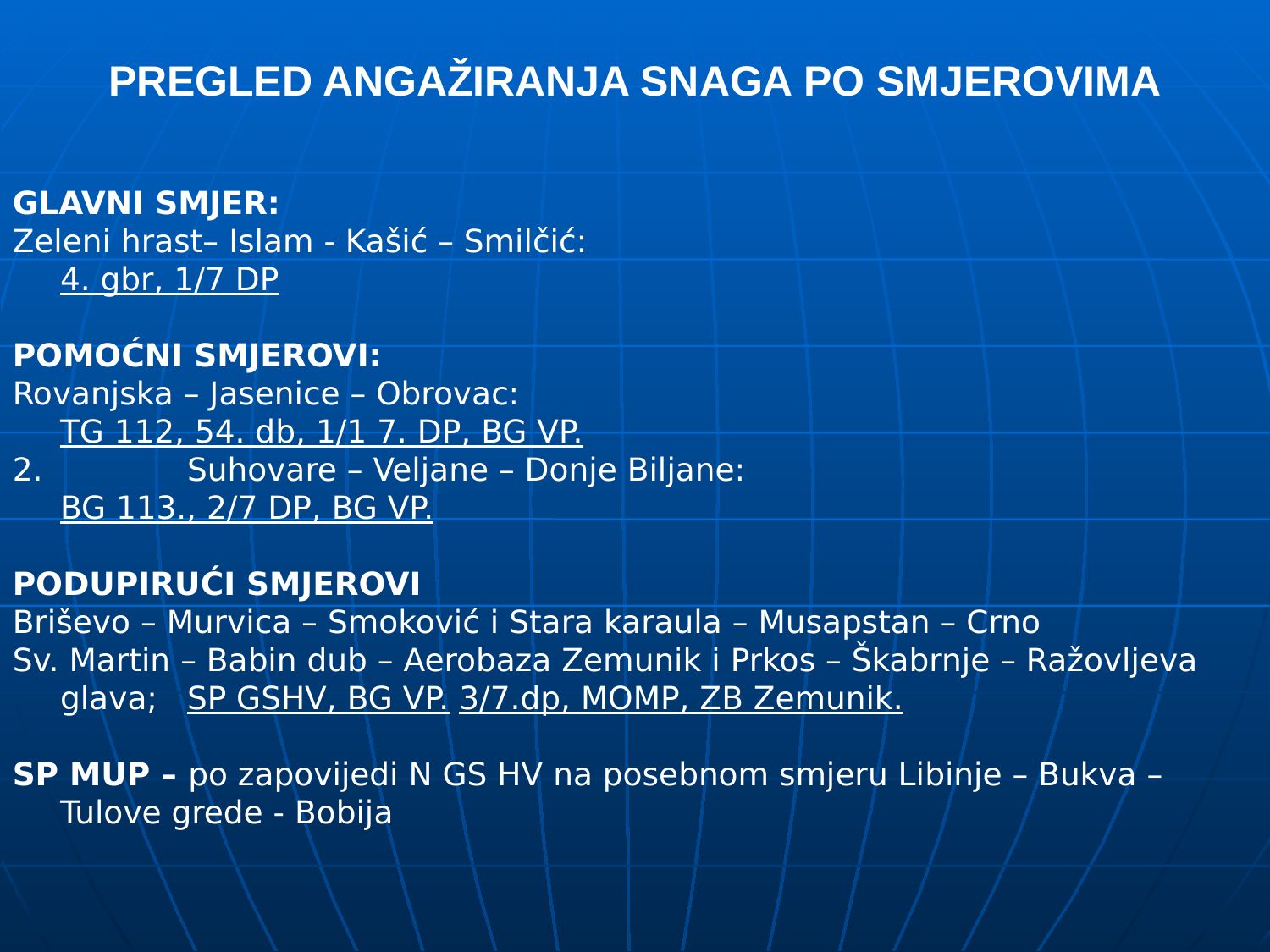

PREGLED ANGAŽIRANJA SNAGA PO SMJEROVIMA
GLAVNI SMJER:
Zeleni hrast– Islam - Kašić – Smilčić:
	4. gbr, 1/7 DP

POMOĆNI SMJEROVI:
Rovanjska – Jasenice – Obrovac:
	TG 112, 54. db, 1/1 7. DP, BG VP.
2.  	Suhovare – Veljane – Donje Biljane:
	BG 113., 2/7 DP, BG VP.

PODUPIRUĆI SMJEROVI
Briševo – Murvica – Smoković i Stara karaula – Musapstan – Crno
Sv. Martin – Babin dub – Aerobaza Zemunik i Prkos – Škabrnje – Ražovljeva glava; 	SP GSHV, BG VP. 3/7.dp, MOMP, ZB Zemunik.

SP MUP – po zapovijedi N GS HV na posebnom smjeru Libinje – Bukva – Tulove grede - Bobija